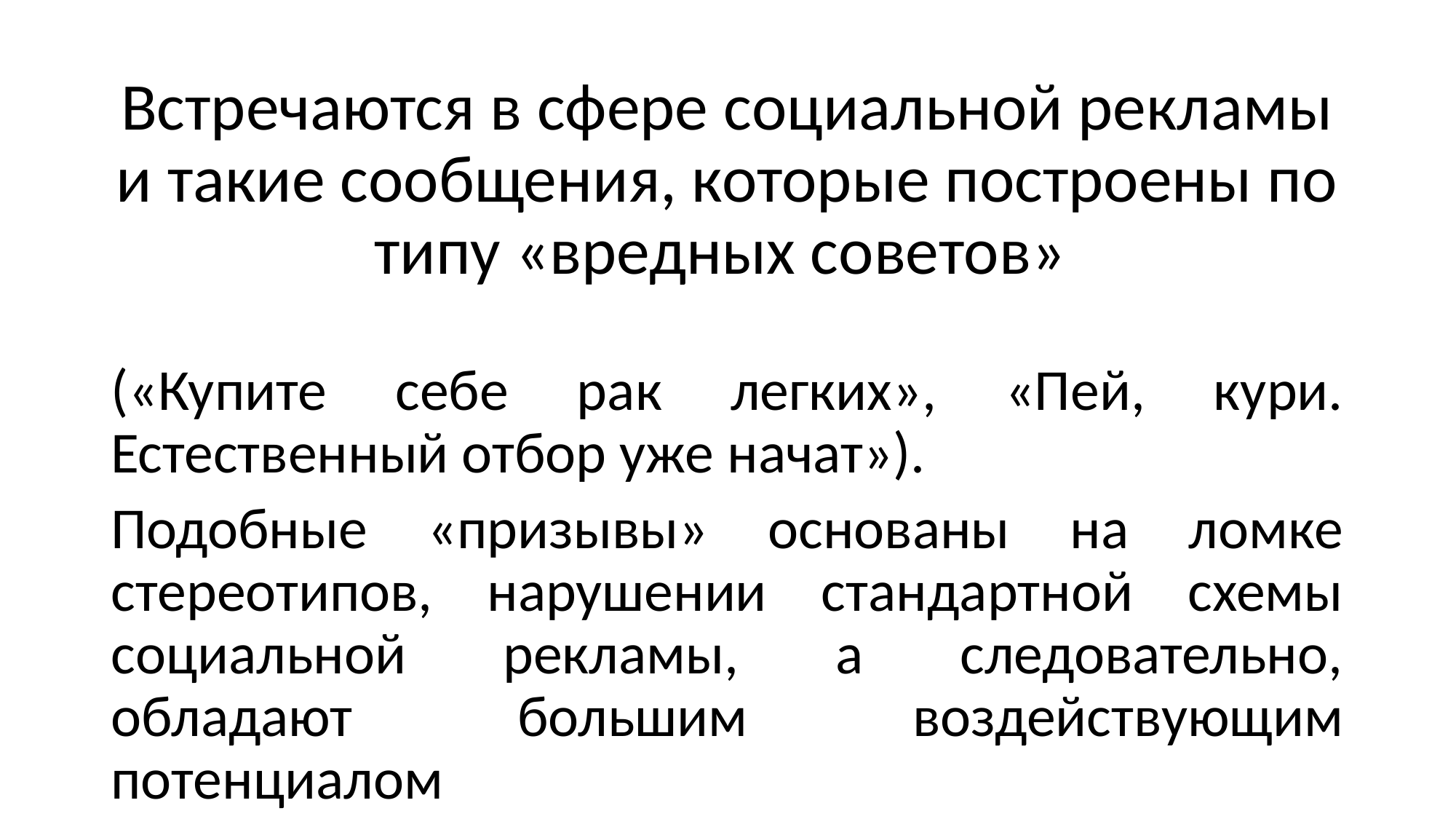

# Встречаются в сфере социальной рекламы и такие сообщения, которые построены по типу «вредных советов»
(«Купите себе рак легких», «Пей, кури. Естественный отбор уже начат»).
Подобные «призывы» основаны на ломке стереотипов, нарушении стандартной схемы социальной рекламы, а следовательно, обладают большим воздействующим потенциалом